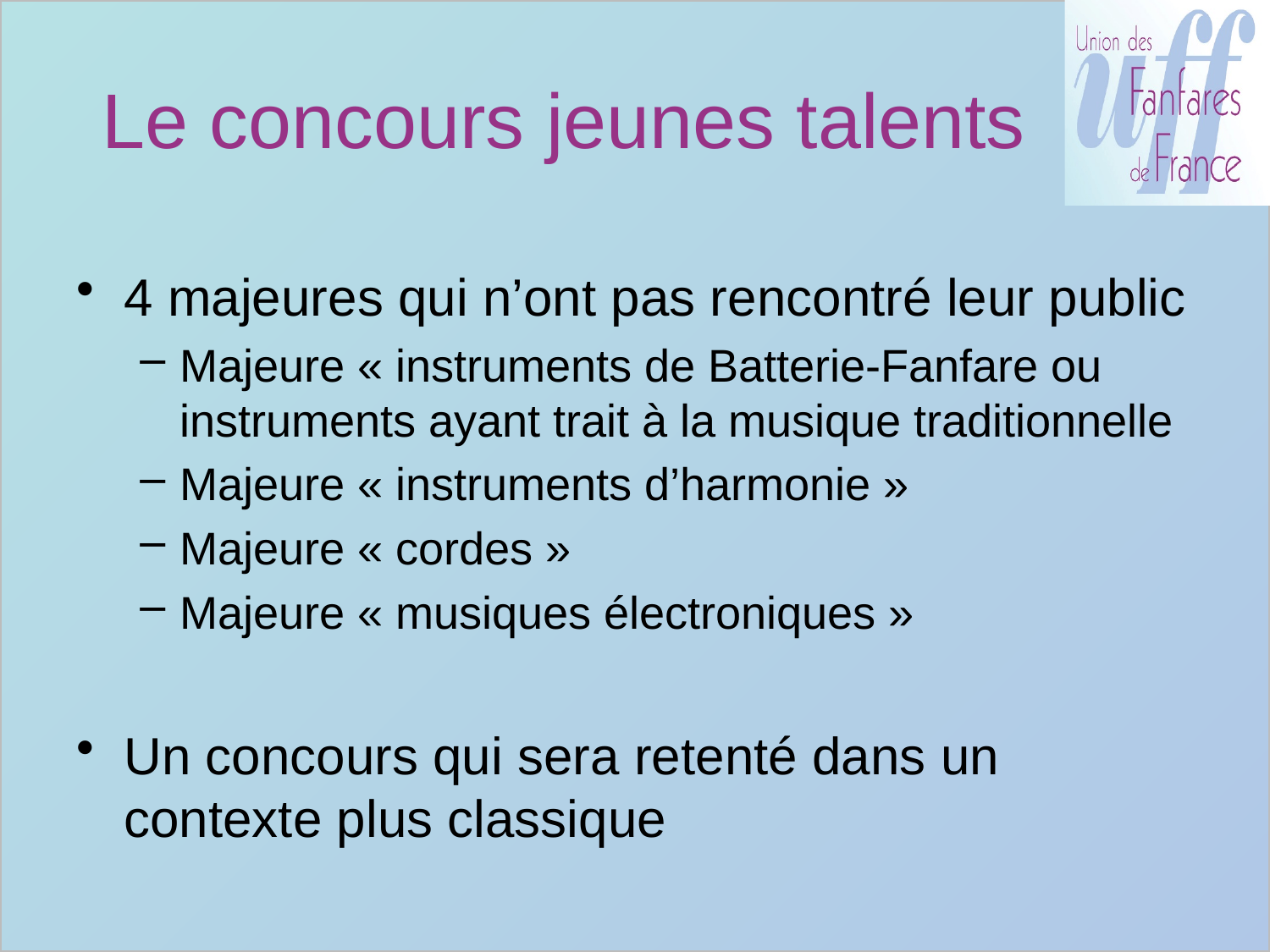

# Le concours jeunes talents
4 majeures qui n’ont pas rencontré leur public
Majeure « instruments de Batterie-Fanfare ou instruments ayant trait à la musique traditionnelle
Majeure « instruments d’harmonie »
Majeure « cordes »
Majeure « musiques électroniques »

Un concours qui sera retenté dans un contexte plus classique